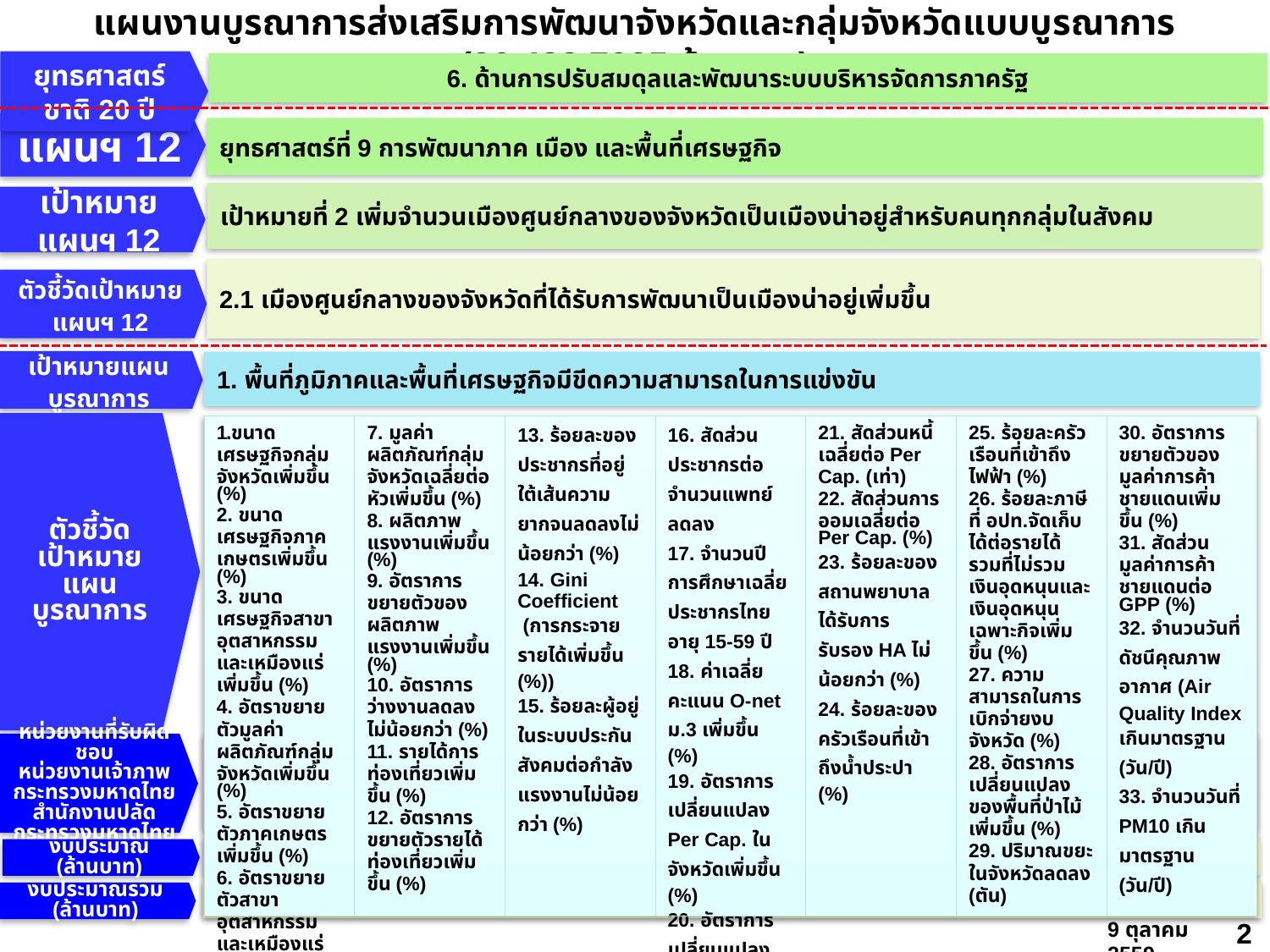

แผนงานบูรณาการส่งเสริมการพัฒนาจังหวัดและกลุ่มจังหวัดแบบบูรณาการ (26,432.7035 ล้านบาท)

ยุทธศาสตร์ชาติ 20 ปี
6. ด้านการปรับสมดุลและพัฒนาระบบบริหารจัดการภาครัฐ
แผนฯ 12
ยุทธศาสตร์ที่ 9 การพัฒนาภาค เมือง และพื้นที่เศรษฐกิจ
เป้าหมายที่ 2 เพิ่มจำนวนเมืองศูนย์กลางของจังหวัดเป็นเมืองน่าอยู่สำหรับคนทุกกลุ่มในสังคม
เป้าหมายแผนฯ 12
2.1 เมืองศูนย์กลางของจังหวัดที่ได้รับการพัฒนาเป็นเมืองน่าอยู่เพิ่มขึ้น
ตัวชี้วัดเป้าหมาย
แผนฯ 12
เป้าหมายแผนบูรณาการ
1. พื้นที่ภูมิภาคและพื้นที่เศรษฐกิจมีขีดความสามารถในการแข่งขัน
ตัวชี้วัด
เป้าหมายแผน
บูรณาการ
| ขนาดเศรษฐกิจกลุ่มจังหวัดเพิ่มขึ้น (%) 2. ขนาดเศรษฐกิจภาคเกษตรเพิ่มขึ้น (%) 3. ขนาดเศรษฐกิจสาขาอุตสาหกรรมและเหมืองแร่เพิ่มขึ้น (%) 4. อัตราขยายตัวมูลค่าผลิตภัณฑ์กลุ่มจังหวัดเพิ่มขึ้น (%) 5. อัตราขยายตัวภาคเกษตรเพิ่มขึ้น (%) 6. อัตราขยายตัวสาขาอุตสาหกรรมและเหมืองแร่เพิ่มขึ้น (%) | 7. มูลค่าผลิตภัณฑ์กลุ่มจังหวัดเฉลี่ยต่อหัวเพิ่มขึ้น (%) 8. ผลิตภาพแรงงานเพิ่มขึ้น (%) 9. อัตราการขยายตัวของผลิตภาพแรงงานเพิ่มขึ้น (%) 10. อัตราการว่างงานลดลงไม่น้อยกว่า (%) 11. รายได้การท่องเที่ยวเพิ่มขึ้น (%) 12. อัตราการขยายตัวรายได้ท่องเที่ยวเพิ่มขึ้น (%) | 13. ร้อยละของประชากรที่อยู่ใต้เส้นความยากจนลดลงไม่น้อยกว่า (%) 14. Gini Coefficient (การกระจายรายได้เพิ่มขึ้น (%)) 15. ร้อยละผู้อยู่ในระบบประกันสังคมต่อกำลังแรงงานไม่น้อยกว่า (%) | 16. สัดส่วนประชากรต่อจำนวนแพทย์ลดลง 17. จำนวนปีการศึกษาเฉลี่ยประชากรไทยอายุ 15-59 ปี 18. ค่าเฉลี่ยคะแนน O-net ม.3 เพิ่มขึ้น (%) 19. อัตราการเปลี่ยนแปลง Per Cap. ในจังหวัดเพิ่มขึ้น (%) 20. อัตราการเปลี่ยนแปลง GPP จังหวัดเพิ่มขึ้น (%) | 21. สัดส่วนหนี้เฉลี่ยต่อ Per Cap. (เท่า) 22. สัดส่วนการออมเฉลี่ยต่อ Per Cap. (%) 23. ร้อยละของสถานพยาบาลได้รับการรับรอง HA ไม่น้อยกว่า (%) 24. ร้อยละของครัวเรือนที่เข้าถึงน้ำประปา (%) | 25. ร้อยละครัวเรือนที่เข้าถึงไฟฟ้า (%) 26. ร้อยละภาษีที่ อปท.จัดเก็บได้ต่อรายได้รวมที่ไม่รวมเงินอุดหนุนและเงินอุดหนุนเฉพาะกิจเพิ่มขึ้น (%) 27. ความ สามารถในการเบิกจ่ายงบจังหวัด (%) 28. อัตราการเปลี่ยนแปลงของพื้นที่ป่าไม้เพิ่มขึ้น (%) 29. ปริมาณขยะในจังหวัดลดลง (ตัน) | 30. อัตราการขยายตัวของมูลค่าการค้าชายแดนเพิ่มขึ้น (%) 31. สัดส่วนมูลค่าการค้าชายแดนต่อ GPP (%) 32. จำนวนวันที่ดัชนีคุณภาพอากาศ (Air Quality Index เกินมาตรฐาน (วัน/ปี) 33. จำนวนวันที่ PM10 เกินมาตรฐาน (วัน/ปี) |
| --- | --- | --- | --- | --- | --- | --- |
หน่วยงานที่รับผิดชอบ
หน่วยงานเจ้าภาพ
กระทรวงมหาดไทย
สำนักงานปลัดกระทรวงมหาดไทย
76 จังหวัด 18 กลุ่มจังหวัด
26,432.7035
งบประมาณ
(ล้านบาท)
26,432.7035
งบประมาณรวม
(ล้านบาท)
9 ตุลาคม 2559
25